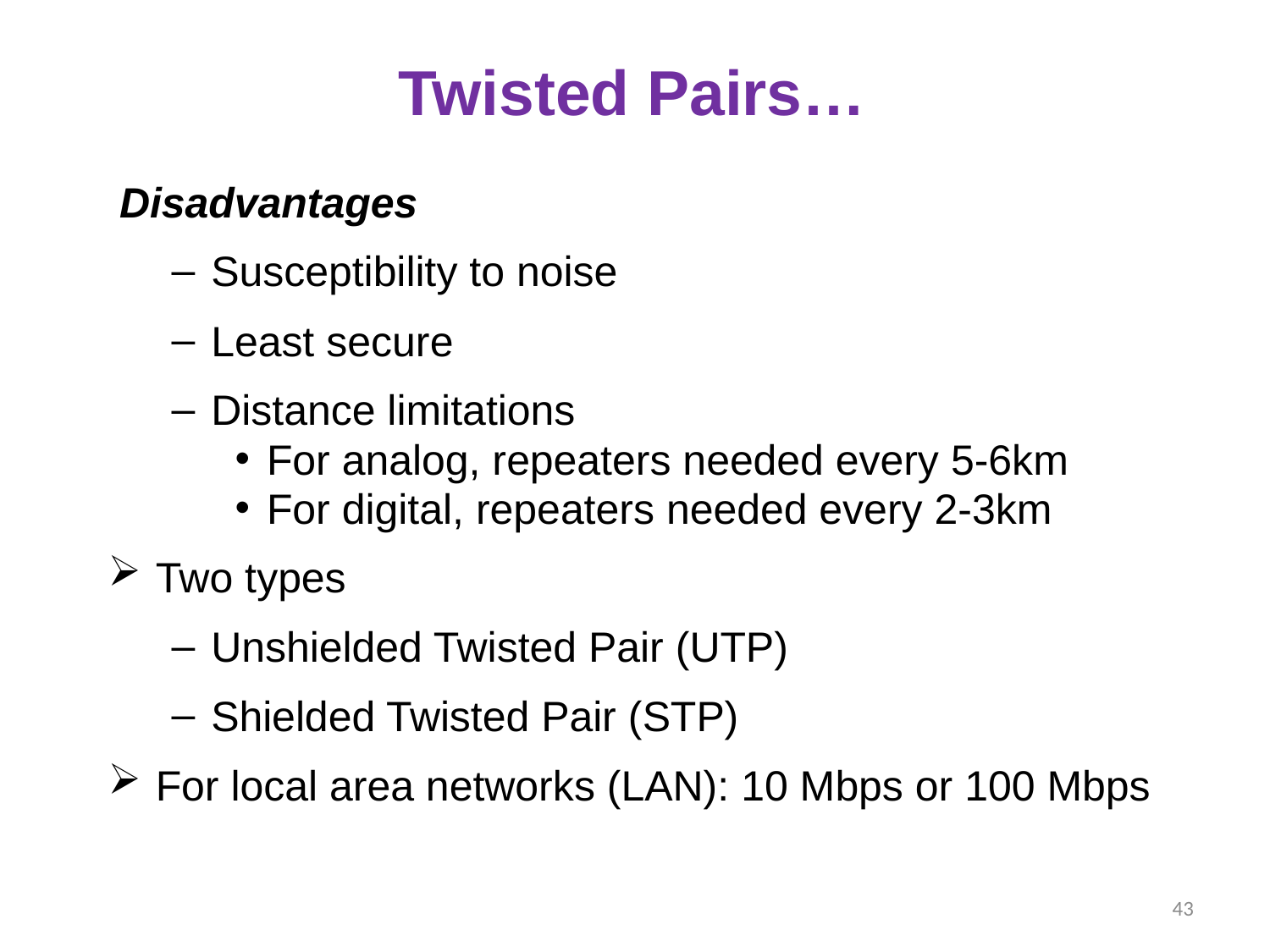

# Twisted Pairs…
Disadvantages
Susceptibility to noise
Least secure
Distance limitations
For analog, repeaters needed every 5-6km
For digital, repeaters needed every 2-3km
Two types
Unshielded Twisted Pair (UTP)
Shielded Twisted Pair (STP)
For local area networks (LAN): 10 Mbps or 100 Mbps

43